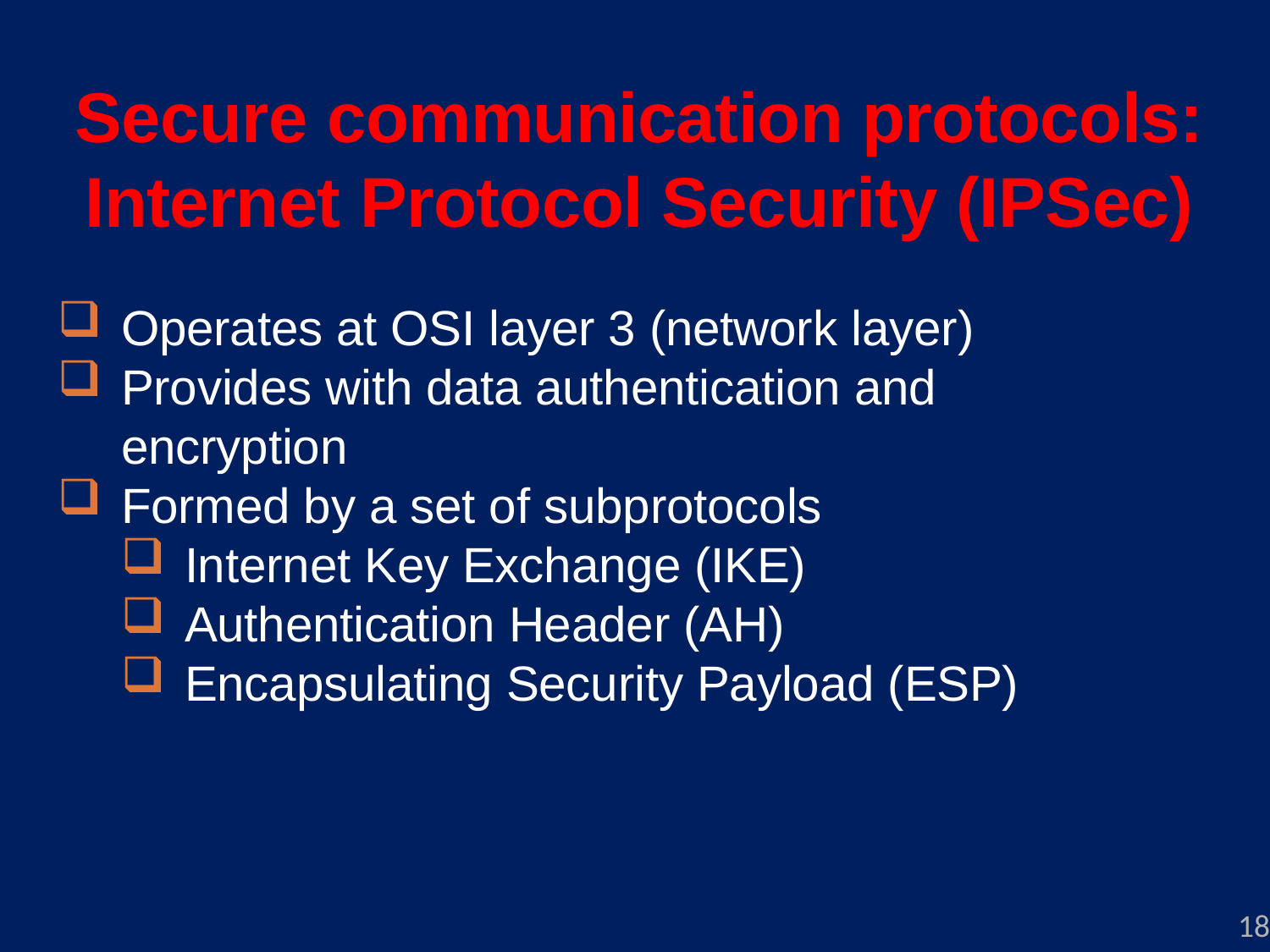

Secure communication protocols: Internet Protocol Security (IPSec)
Operates at OSI layer 3 (network layer)
Provides with data authentication and encryption
Formed by a set of subprotocols
Internet Key Exchange (IKE)
Authentication Header (AH)
Encapsulating Security Payload (ESP)
18